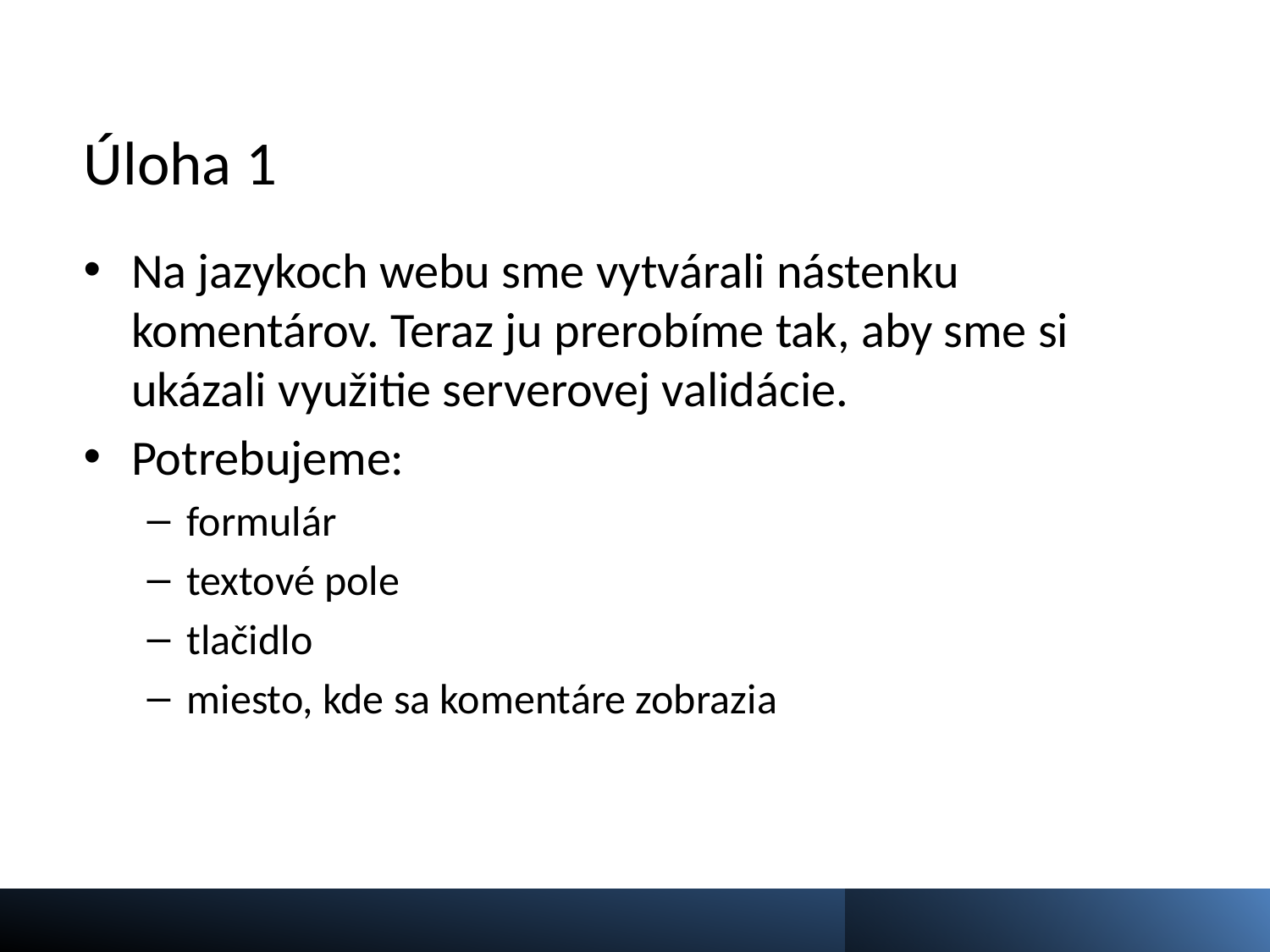

# Úloha 1
Na jazykoch webu sme vytvárali nástenku komentárov. Teraz ju prerobíme tak, aby sme si ukázali využitie serverovej validácie.
Potrebujeme:
formulár
textové pole
tlačidlo
miesto, kde sa komentáre zobrazia